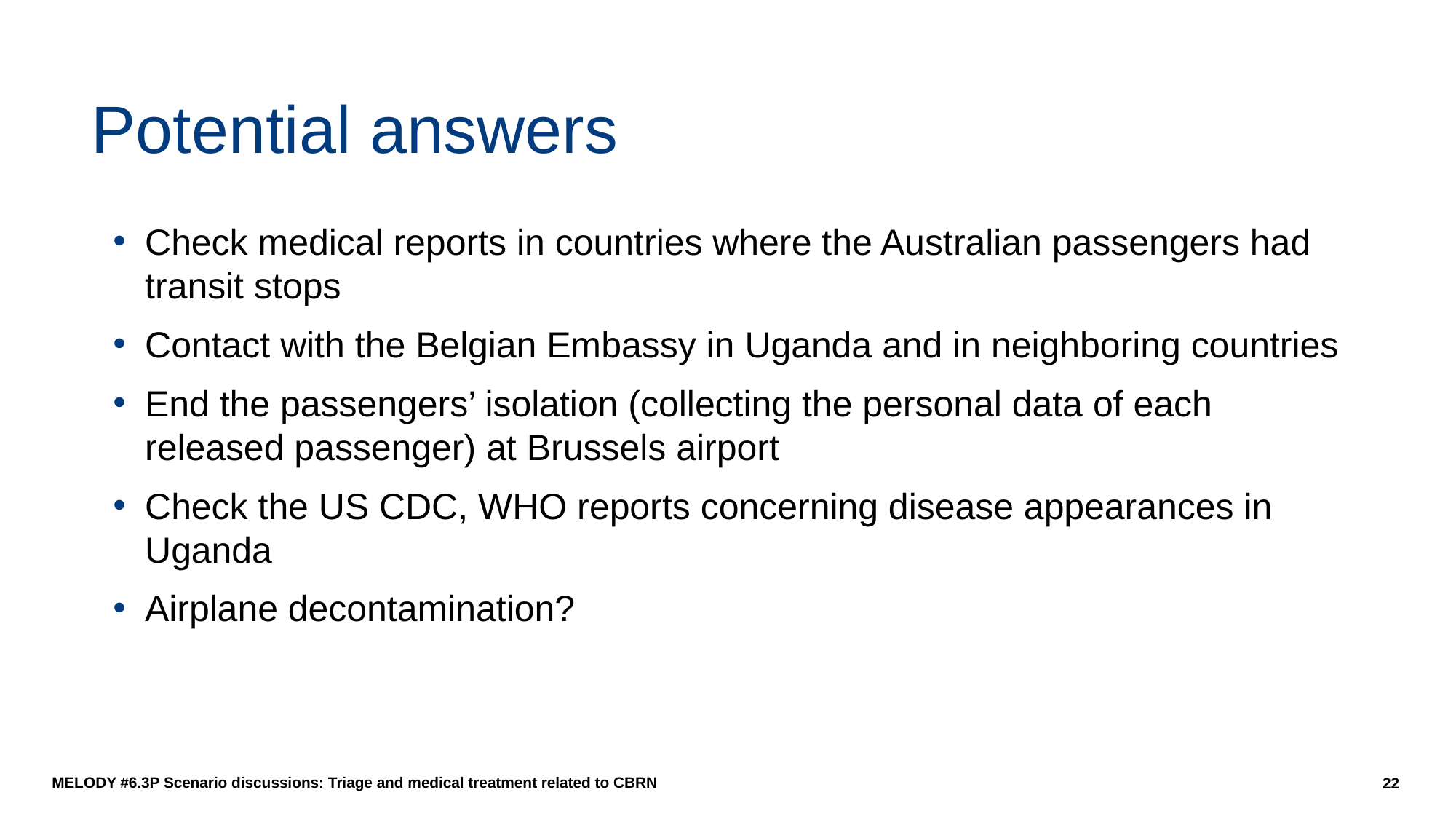

# Potential answers
Check medical reports in countries where the Australian passengers had transit stops
Contact with the Belgian Embassy in Uganda and in neighboring countries
End the passengers’ isolation (collecting the personal data of each released passenger) at Brussels airport
Check the US CDC, WHO reports concerning disease appearances in Uganda
Airplane decontamination?
MELODY #6.3P Scenario discussions: Triage and medical treatment related to CBRN
22